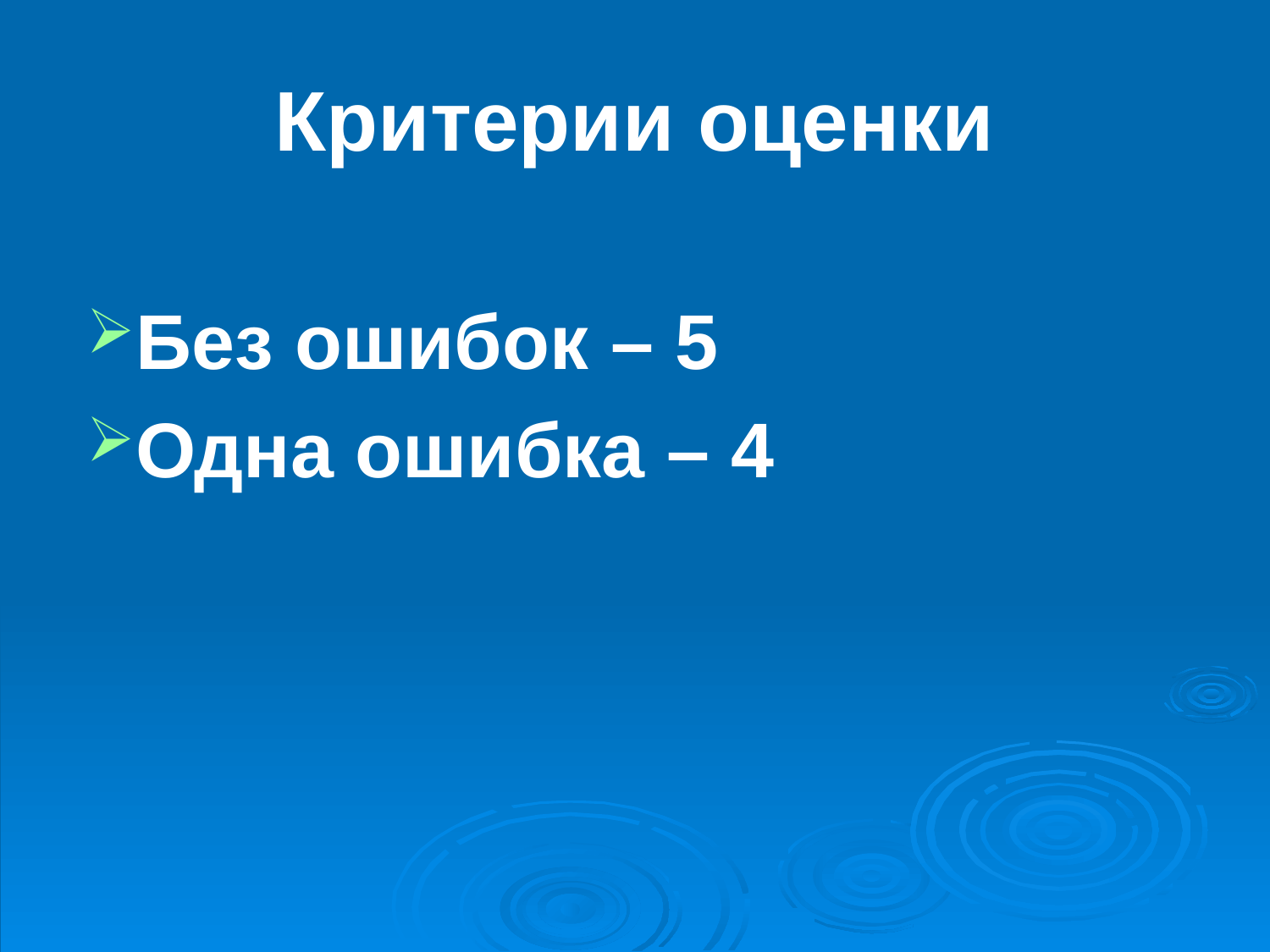

# Критерии оценки
Без ошибок – 5
Одна ошибка – 4